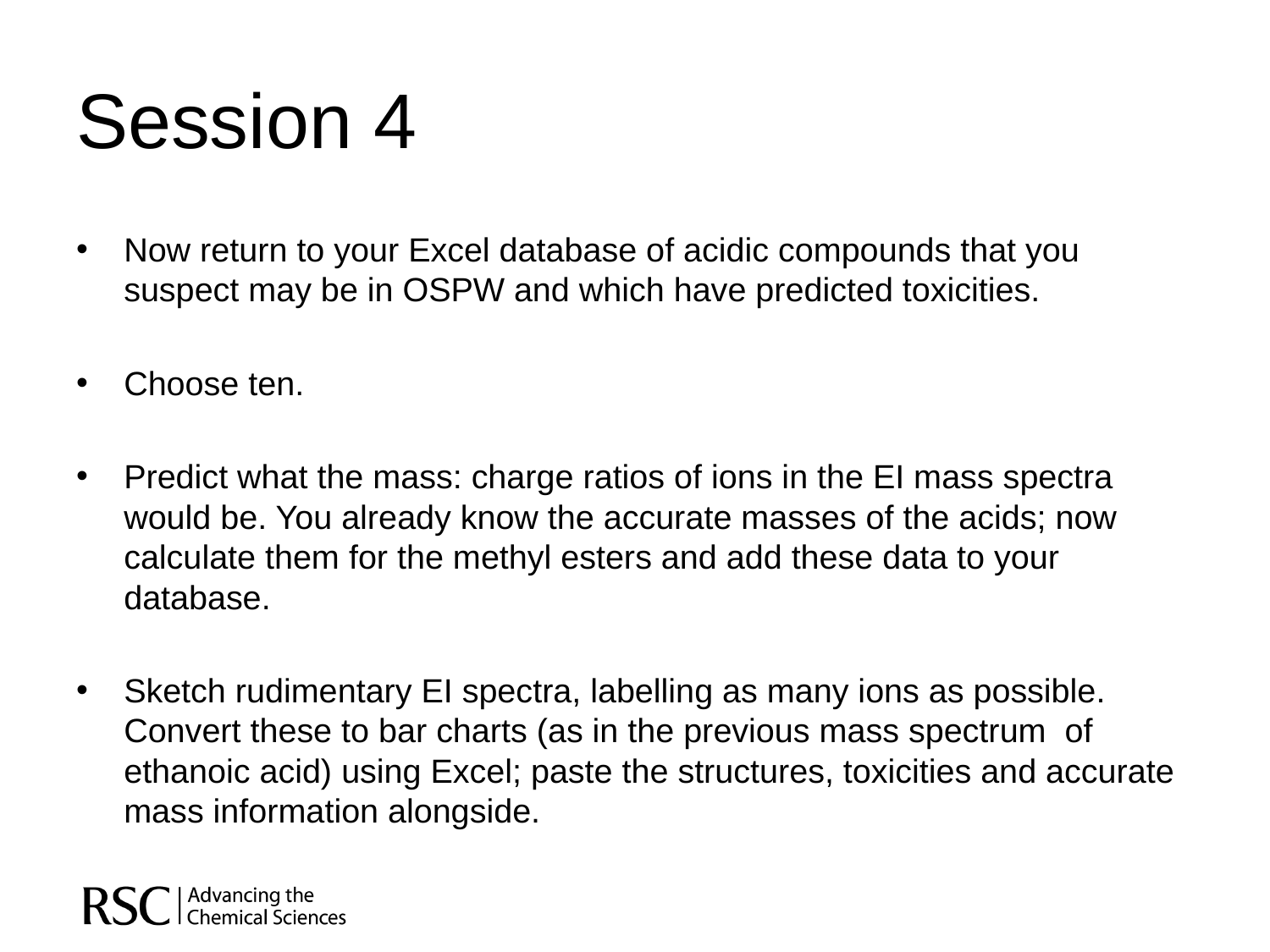

# Session 4
Now return to your Excel database of acidic compounds that you suspect may be in OSPW and which have predicted toxicities.

Choose ten.

Predict what the mass: charge ratios of ions in the EI mass spectra would be. You already know the accurate masses of the acids; now calculate them for the methyl esters and add these data to your database.

Sketch rudimentary EI spectra, labelling as many ions as possible. Convert these to bar charts (as in the previous mass spectrum  of ethanoic acid) using Excel; paste the structures, toxicities and accurate mass information alongside.